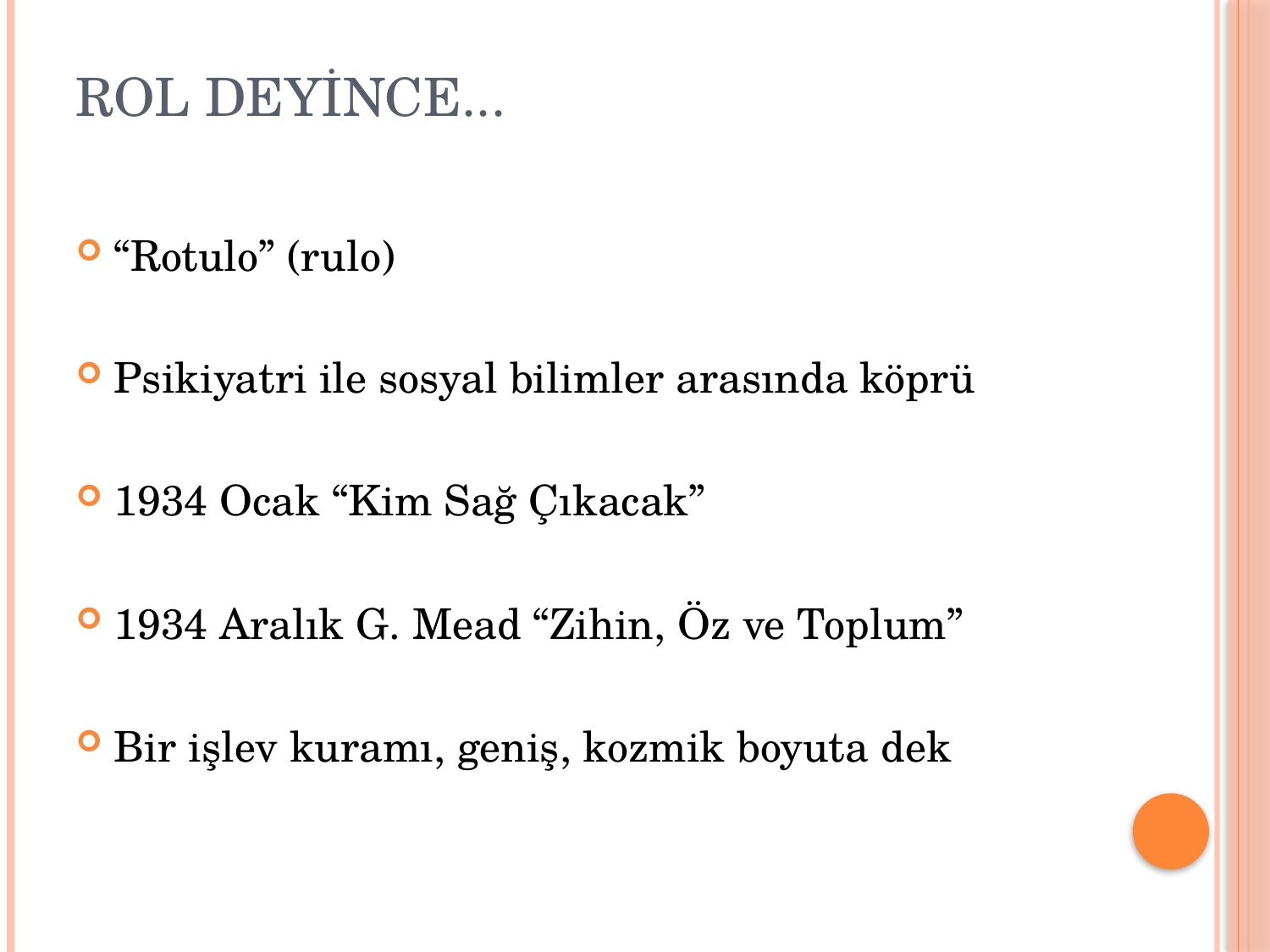

# Rol deyince...
“Rotulo” (rulo)

Psikiyatri ile sosyal bilimler arasında köprü

1934 Ocak “Kim Sağ Çıkacak”

1934 Aralık G. Mead “Zihin, Öz ve Toplum”

Bir işlev kuramı, geniş, kozmik boyuta dek